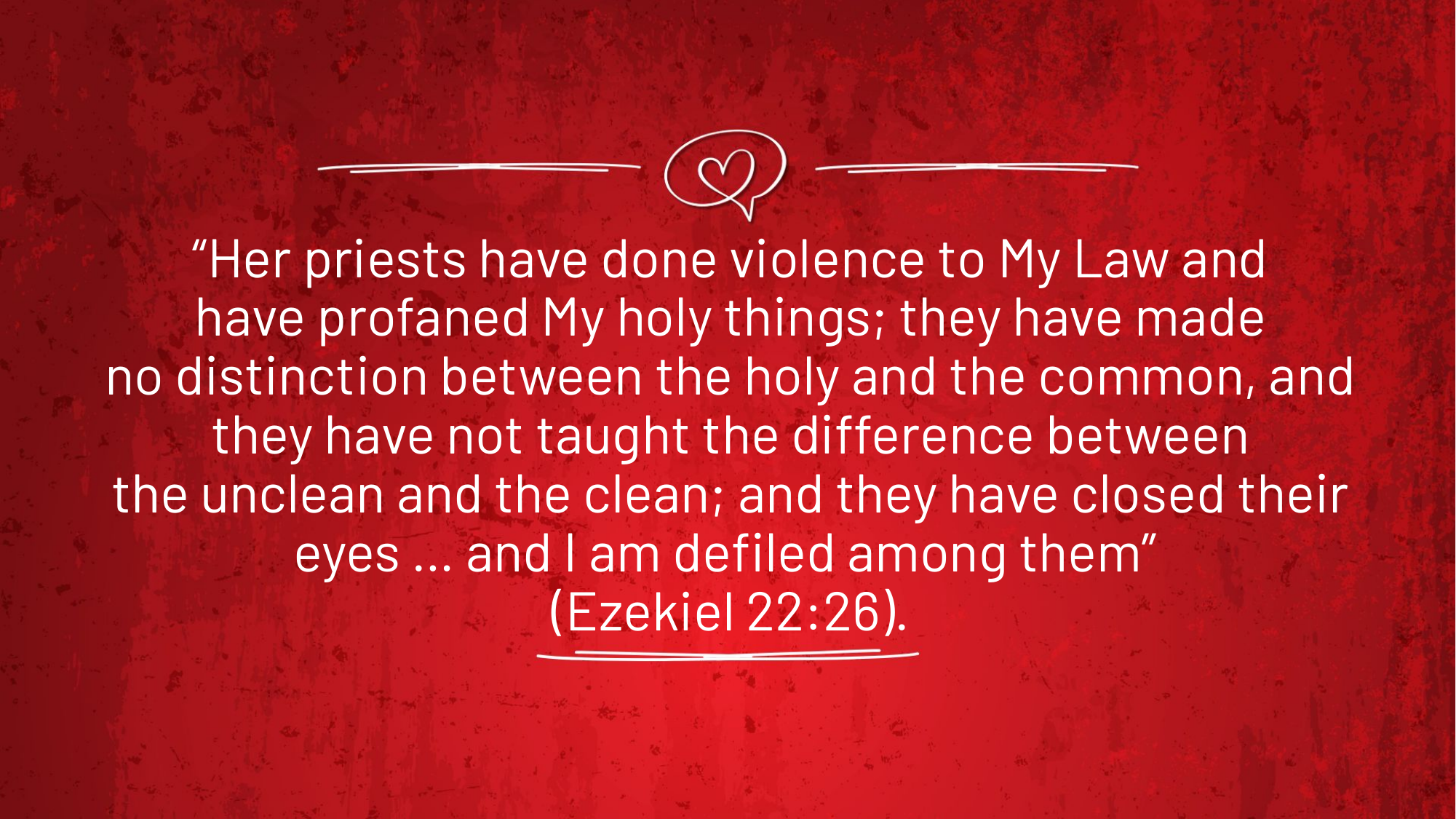

“Her priests have done violence to My Law and have profaned My holy things; they have made no distinction between the holy and the common, and they have not taught the difference between the unclean and the clean; and they have closed their eyes … and I am defiled among them”
(Ezekiel 22:26).